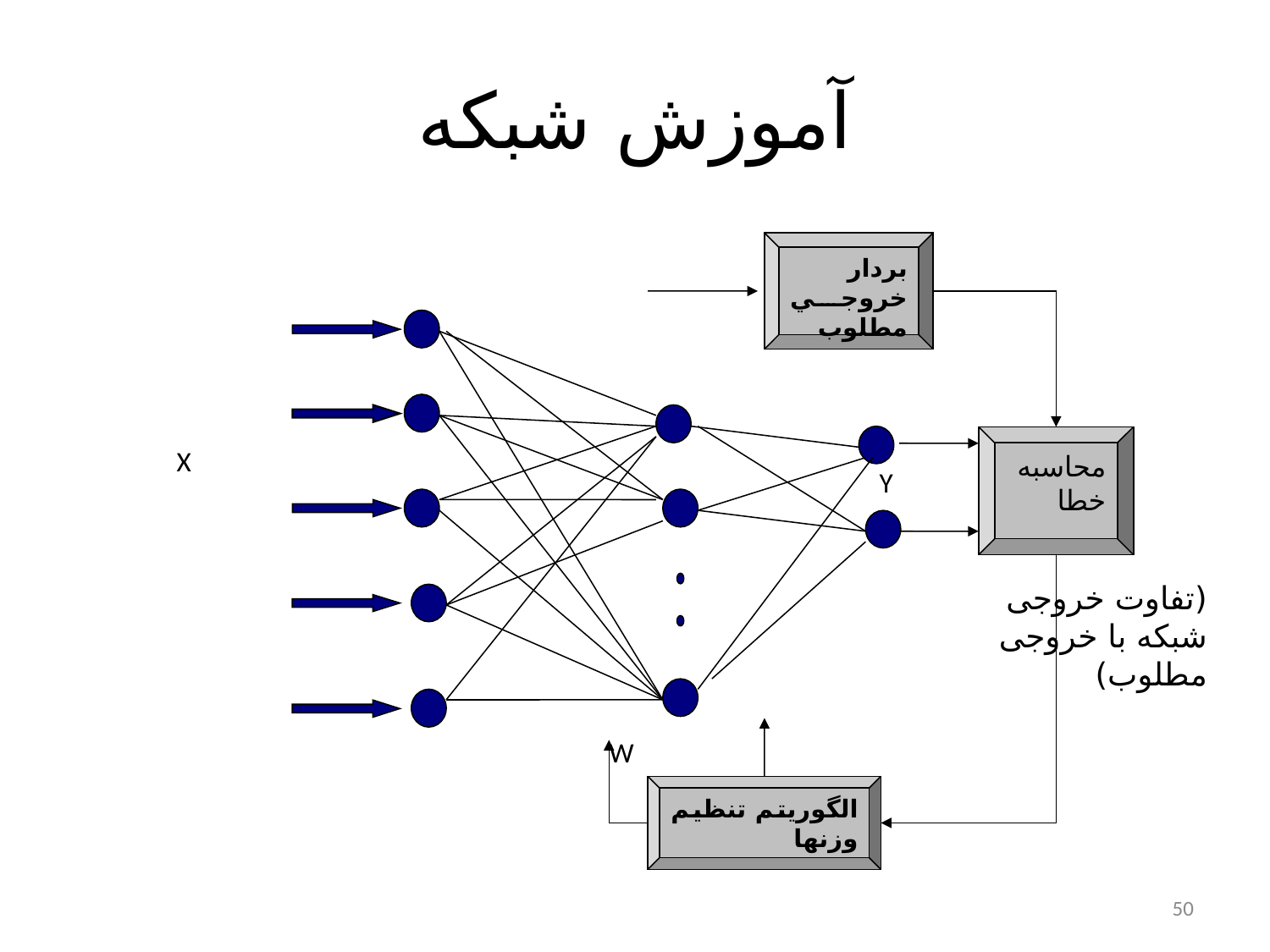

# آموزش شبکه

بردار خروجي مطلوب

محاسبه خطا

X

Y

W
الگوريتم تنظيم وزنها
(تفاوت خروجی شبکه با خروجی مطلوب)

50